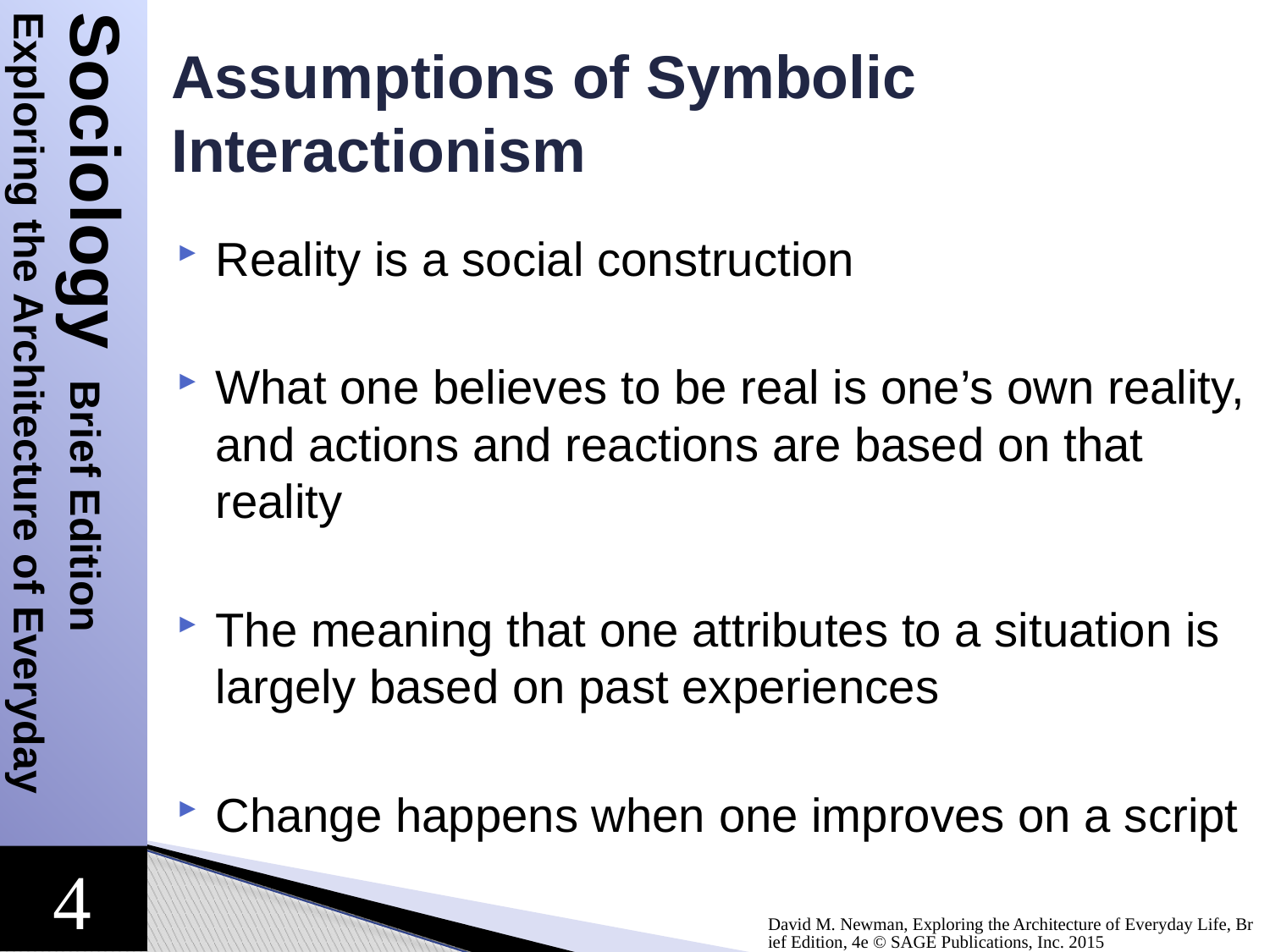

# Assumptions of Symbolic Interactionism
Reality is a social construction

What one believes to be real is one’s own reality, and actions and reactions are based on that reality

The meaning that one attributes to a situation is largely based on past experiences

Change happens when one improves on a script
David M. Newman, Exploring the Architecture of Everyday Life, Brief Edition, 4e © SAGE Publications, Inc. 2015